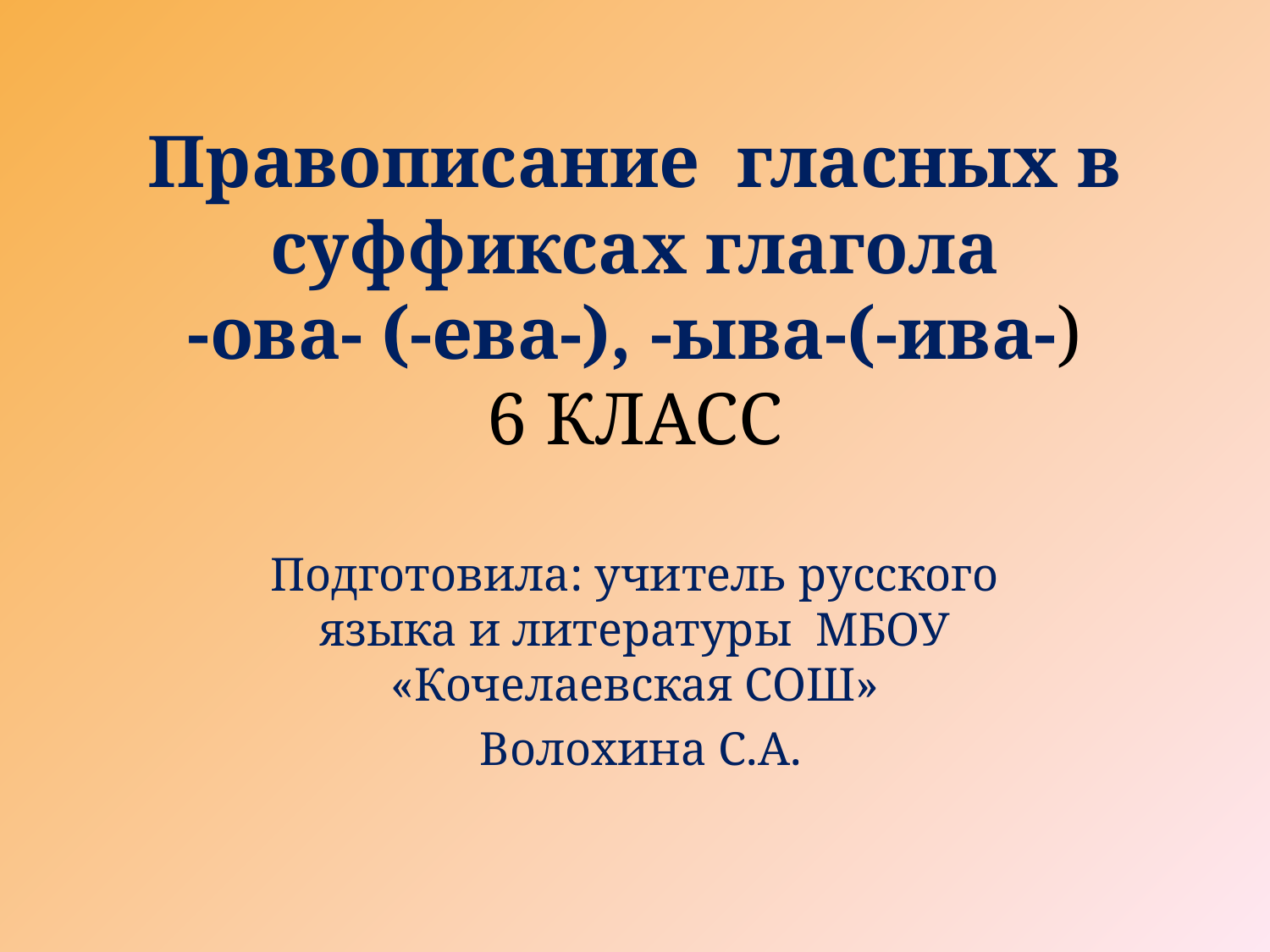

# Правописание  гласных в суффиксах глагола -ова- (-ева-), -ыва-(-ива-) 6 КЛАСС
Подготовила: учитель русского языка и литературы  МБОУ «Кочелаевская СОШ»
 Волохина С.А.